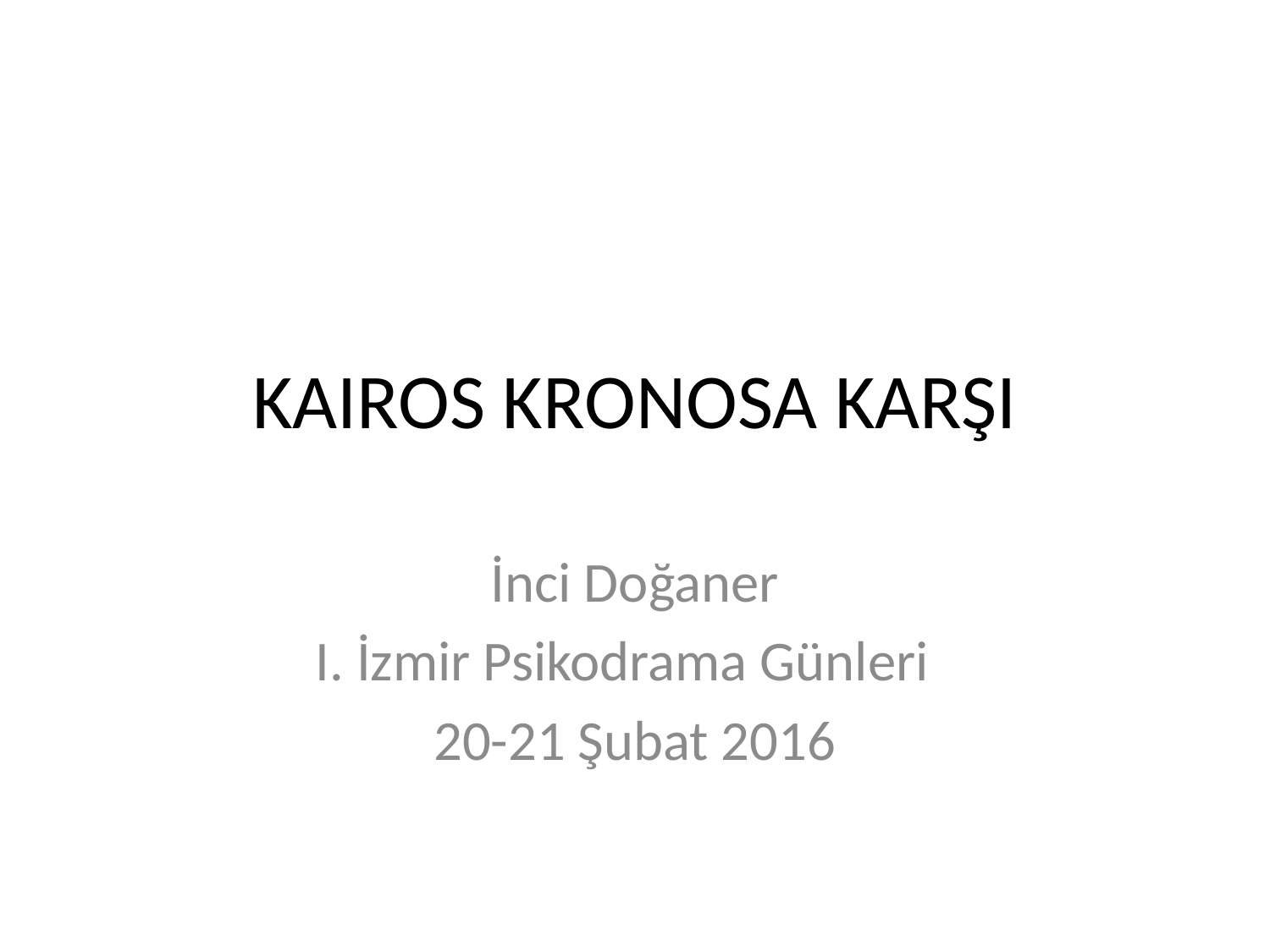

# KAIROS KRONOSA KARŞI
İnci Doğaner
I. İzmir Psikodrama Günleri
20-21 Şubat 2016